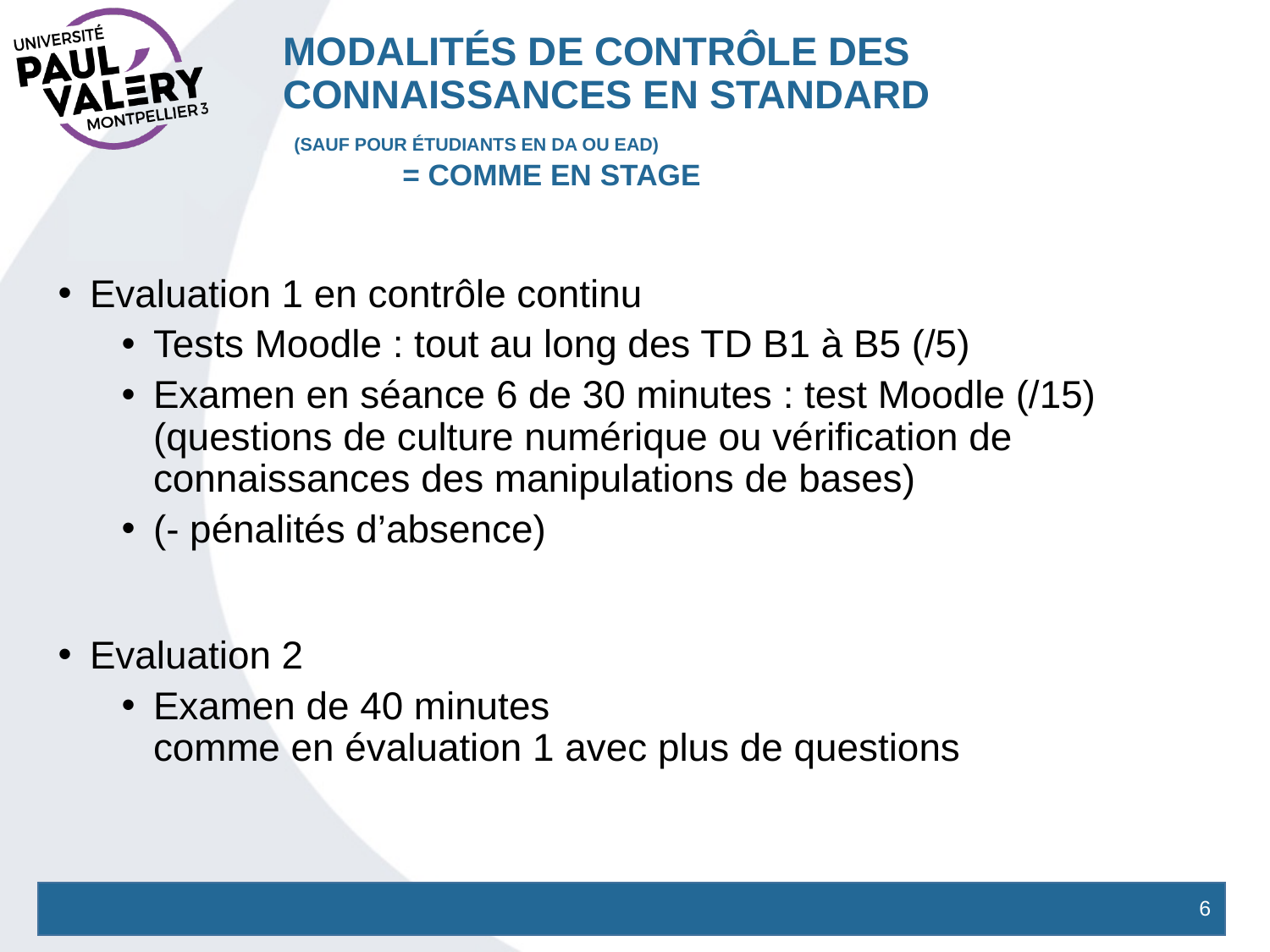

# Modalités de contrôle des connaissances en standard (sauf pour étudiants en DA ou EAD) = comme en stage
Evaluation 1 en contrôle continu
Tests Moodle : tout au long des TD B1 à B5 (/5)
Examen en séance 6 de 30 minutes : test Moodle (/15)
(questions de culture numérique ou vérification de connaissances des manipulations de bases)
(- pénalités d’absence)

Evaluation 2
Examen de 40 minutes
comme en évaluation 1 avec plus de questions
6